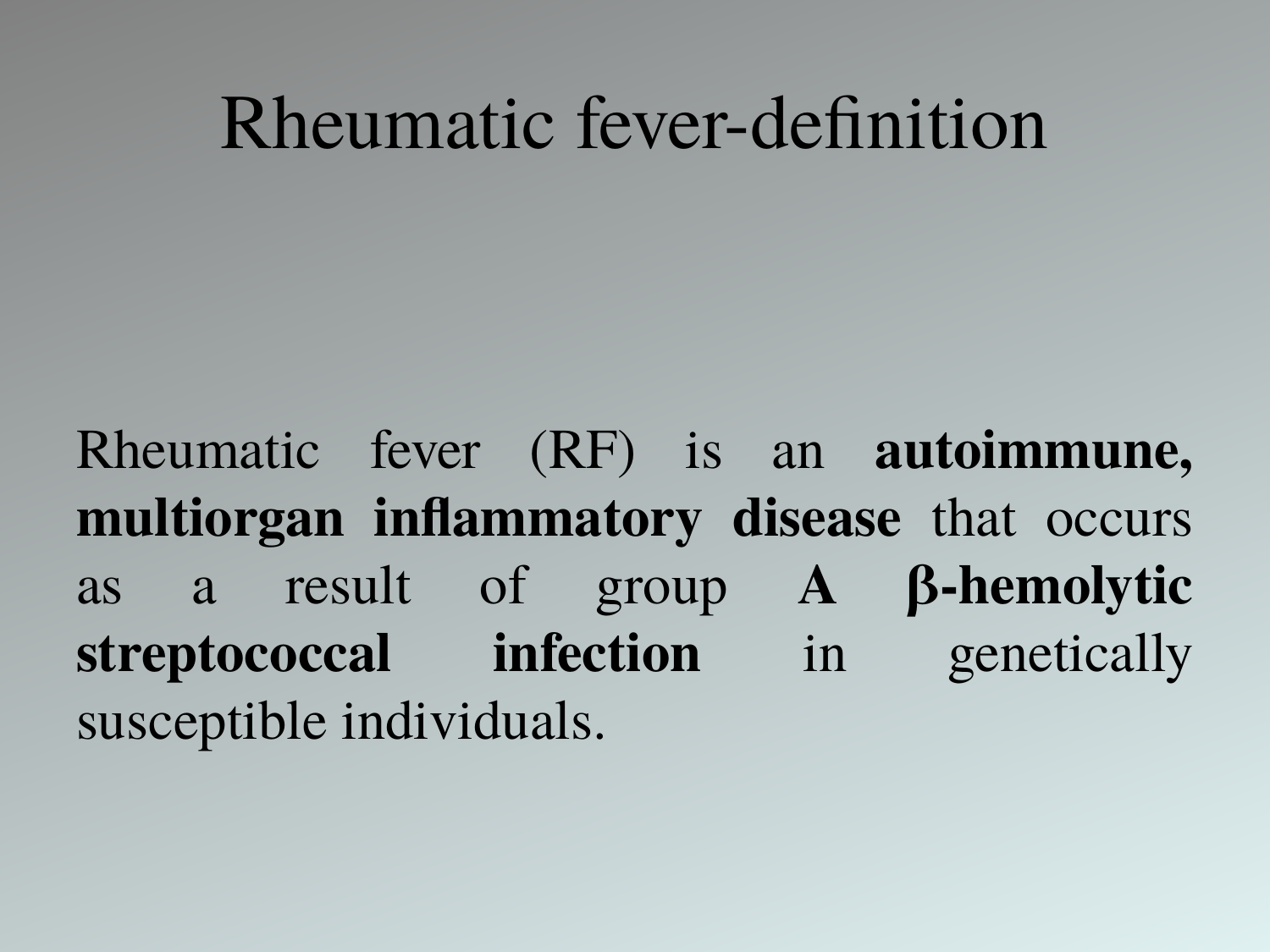

# Rheumatic fever-definition
Rheumatic fever (RF) is an autoimmune, multiorgan inflammatory disease that occurs as a result of group A β-hemolytic streptococcal infection in genetically susceptible individuals.